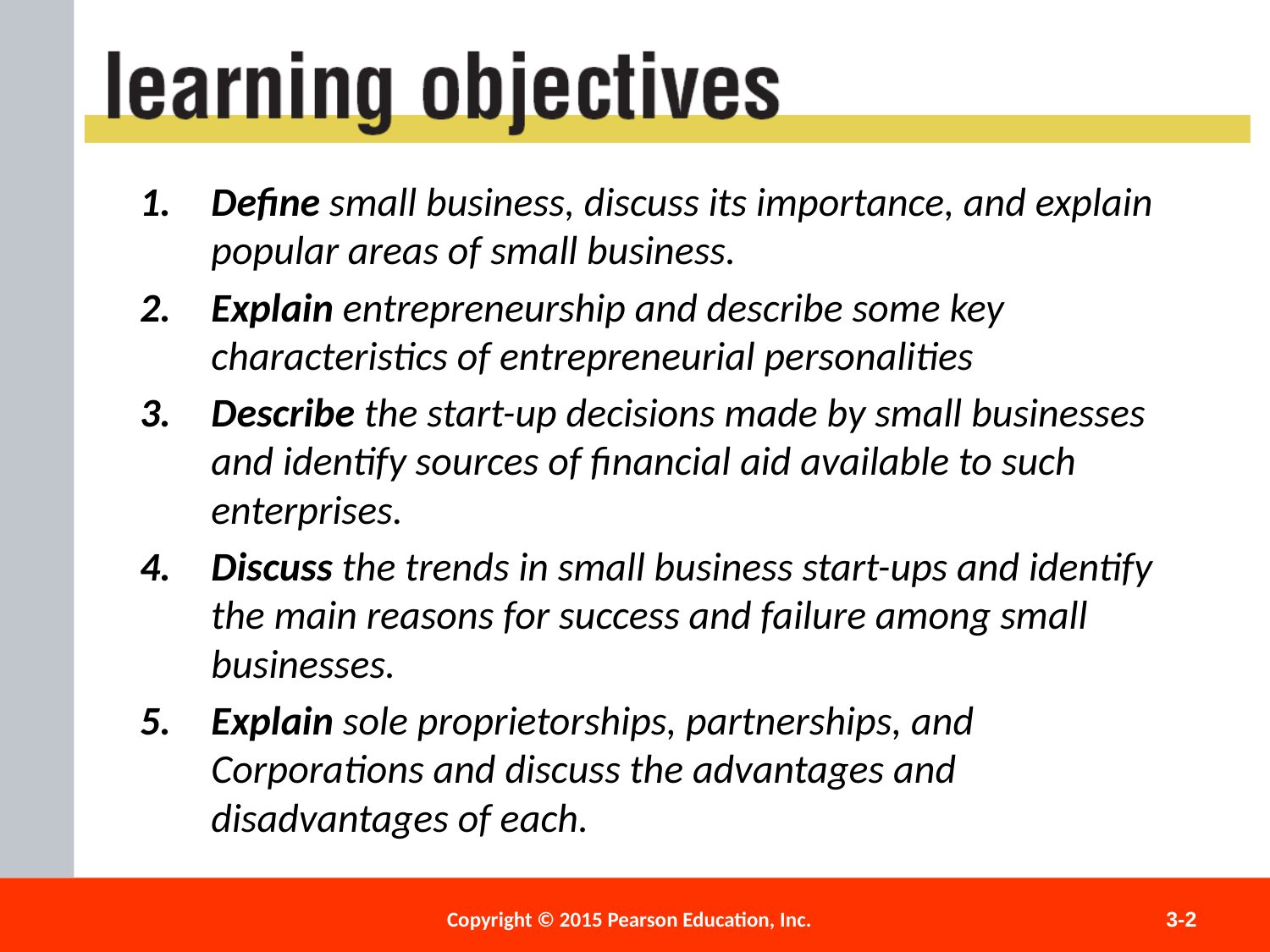

Define small business, discuss its importance, and explain popular areas of small business.
Explain entrepreneurship and describe some key characteristics of entrepreneurial personalities
Describe the start-up decisions made by small businesses and identify sources of financial aid available to such enterprises.
Discuss the trends in small business start-ups and identify the main reasons for success and failure among small businesses.
Explain sole proprietorships, partnerships, and Corporations and discuss the advantages and disadvantages of each.